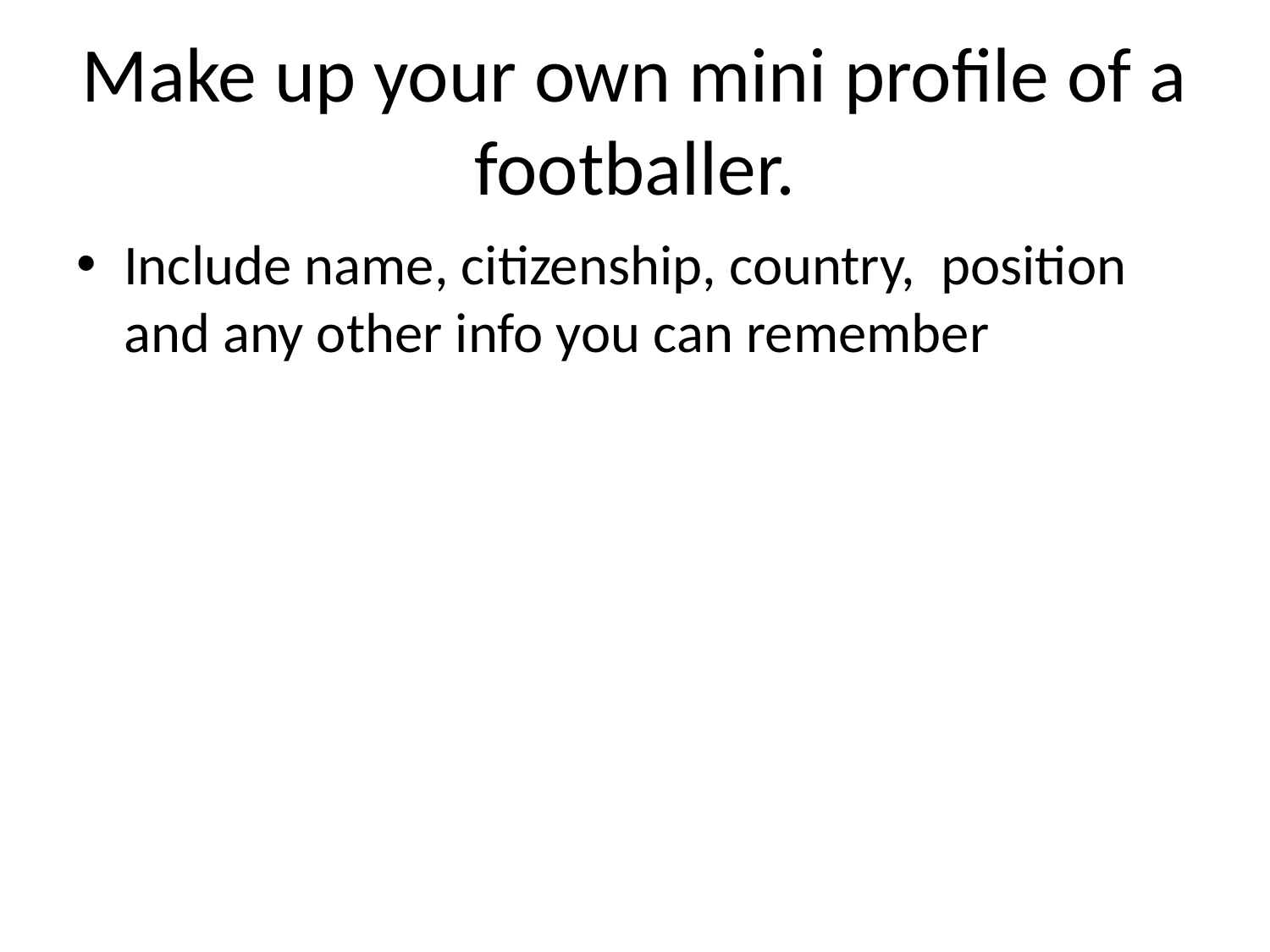

# Make up your own mini profile of a footballer.
Include name, citizenship, country,  position and any other info you can remember